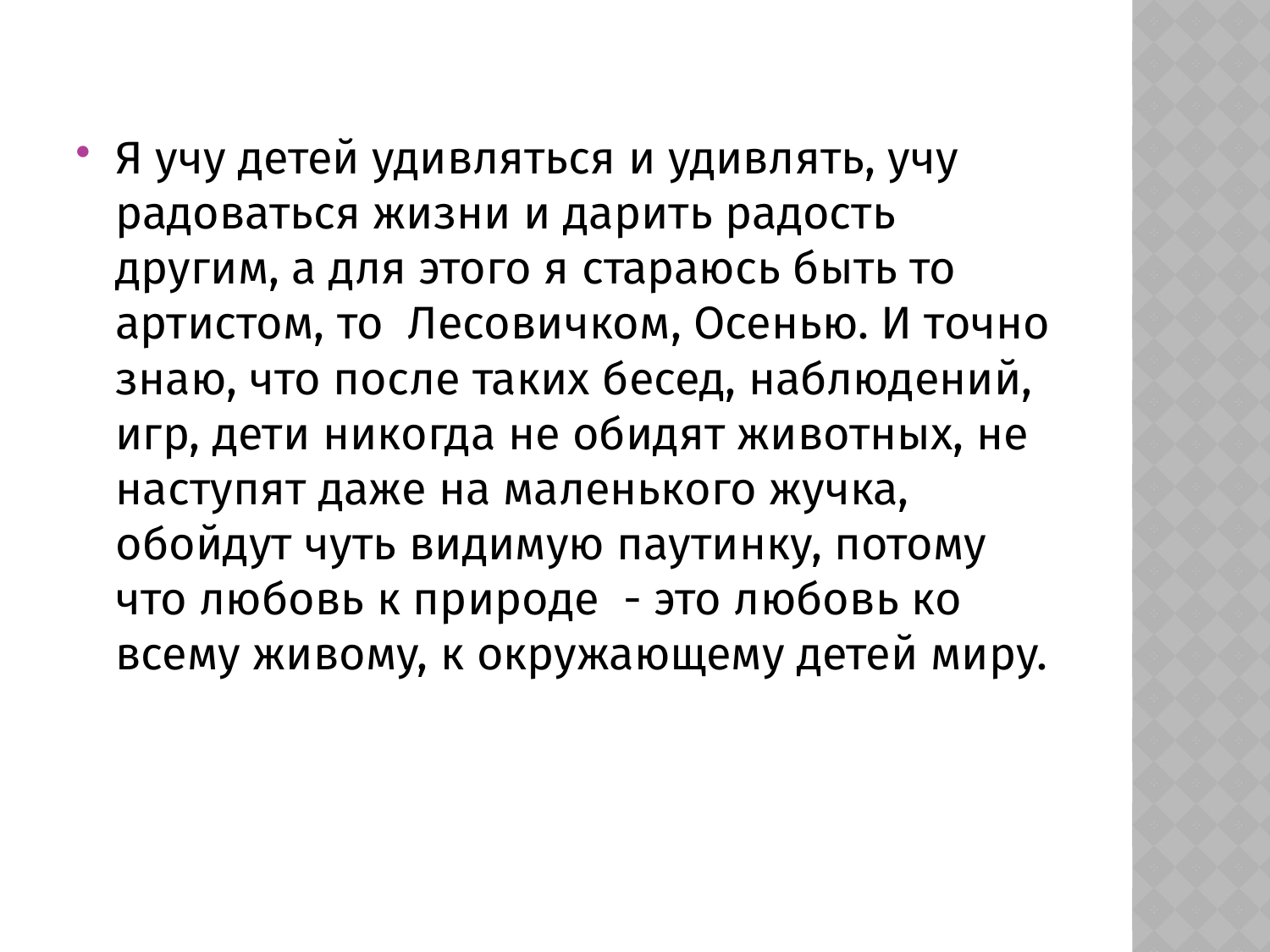

Я учу детей удивляться и удивлять, учу радоваться жизни и дарить радость другим, а для этого я стараюсь быть то артистом, то  Лесовичком, Осенью. И точно знаю, что после таких бесед, наблюдений, игр, дети никогда не обидят животных, не наступят даже на маленького жучка, обойдут чуть видимую паутинку, потому  что любовь к природе  - это любовь ко всему живому, к окружающему детей миру.